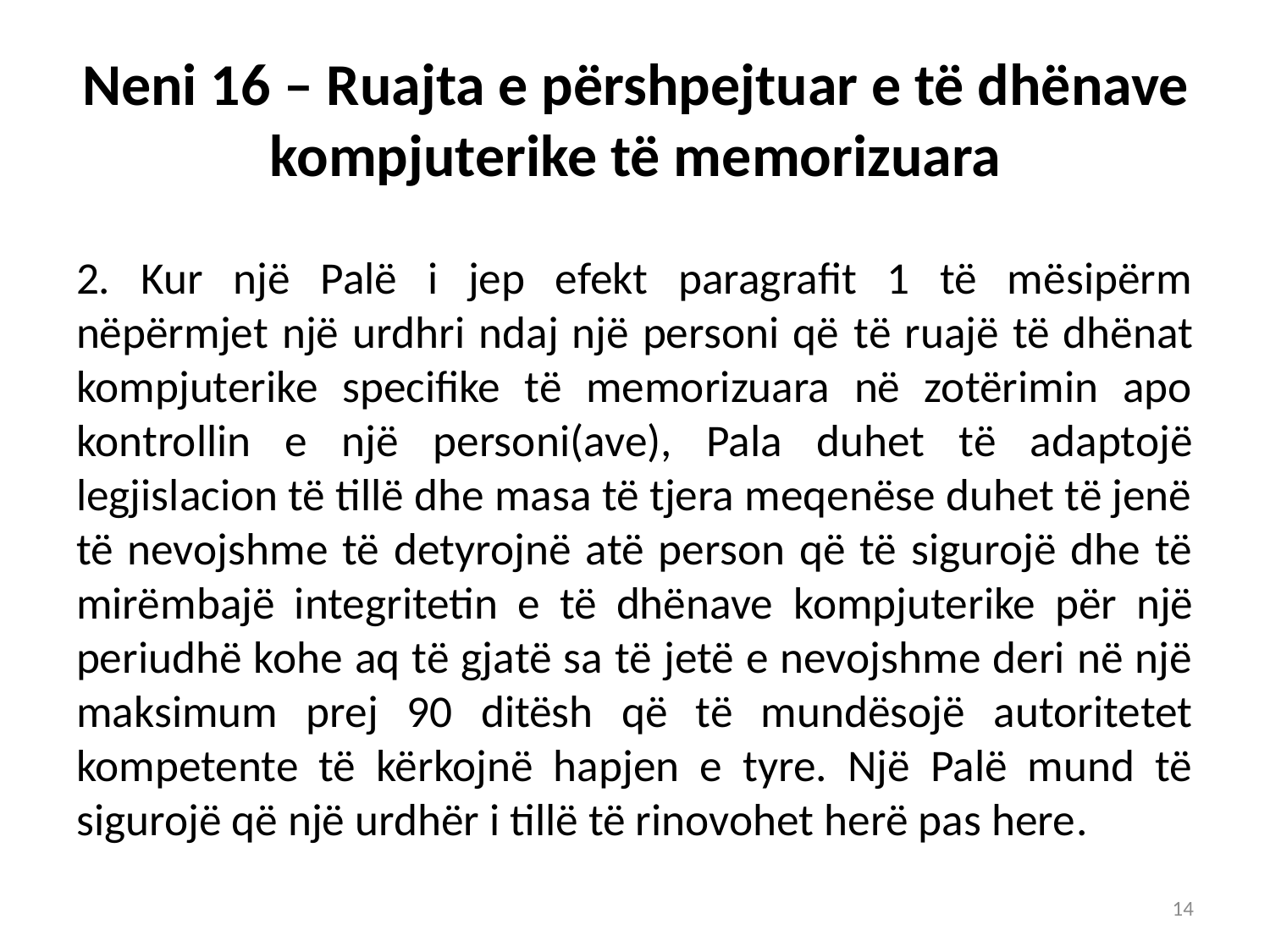

# Neni 16 – Ruajta e përshpejtuar e të dhënave kompjuterike të memorizuara
2. Kur një Palë i jep efekt paragrafit 1 të mësipërm nëpërmjet një urdhri ndaj një personi që të ruajë të dhënat kompjuterike specifike të memorizuara në zotërimin apo kontrollin e një personi(ave), Pala duhet të adaptojë legjislacion të tillë dhe masa të tjera meqenëse duhet të jenë të nevojshme të detyrojnë atë person që të sigurojë dhe të mirëmbajë integritetin e të dhënave kompjuterike për një periudhë kohe aq të gjatë sa të jetë e nevojshme deri në një maksimum prej 90 ditësh që të mundësojë autoritetet kompetente të kërkojnë hapjen e tyre. Një Palë mund të sigurojë që një urdhër i tillë të rinovohet herë pas here.
14